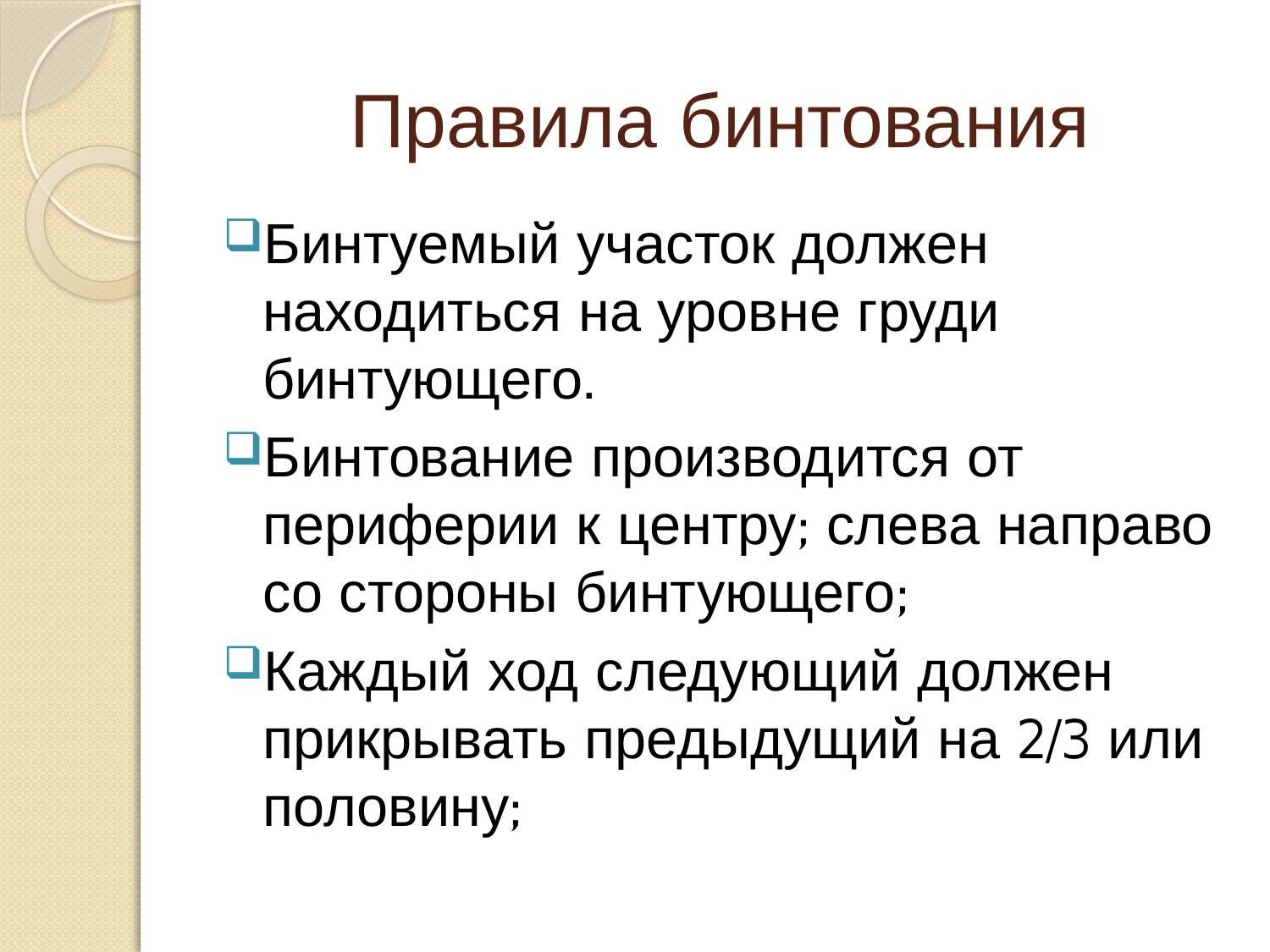

# Правила бинтования
Бинтуемый участок должен находиться на уровне груди бинтующего.
Бинтование производится от периферии к центру; слева направо со стороны бинтующего;
Каждый ход следующий должен прикрывать предыдущий на 2/3 или половину;